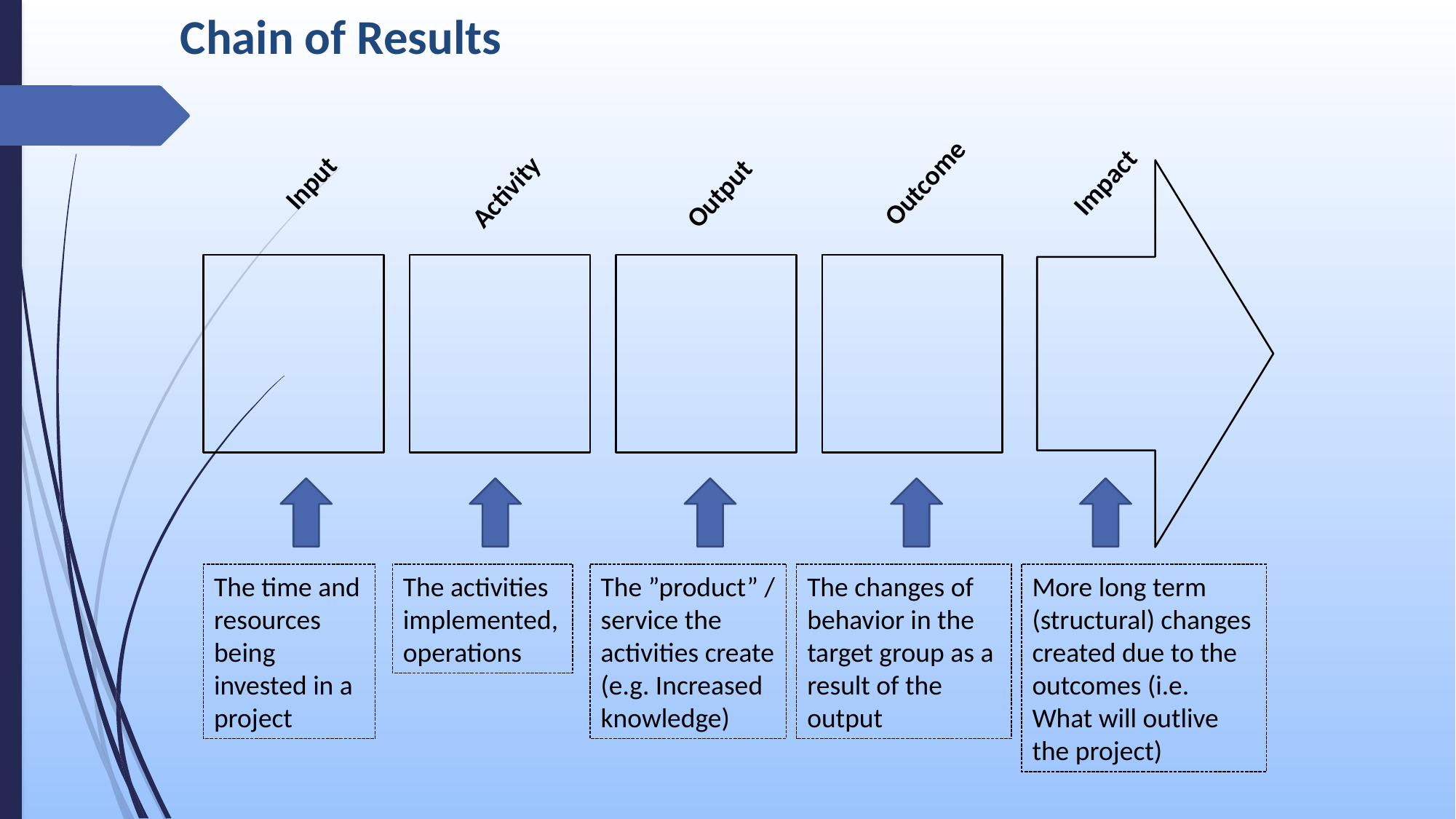

# Chain of Results
Impact
Outcome
Activity
Output
Input

The time and resources being invested in a project
The ”product” / service the activities create (e.g. Increased knowledge)
The changes of behavior in the target group as a result of the output
The activities implemented, operations
More long term (structural) changes created due to the outcomes (i.e. What will outlive the project)